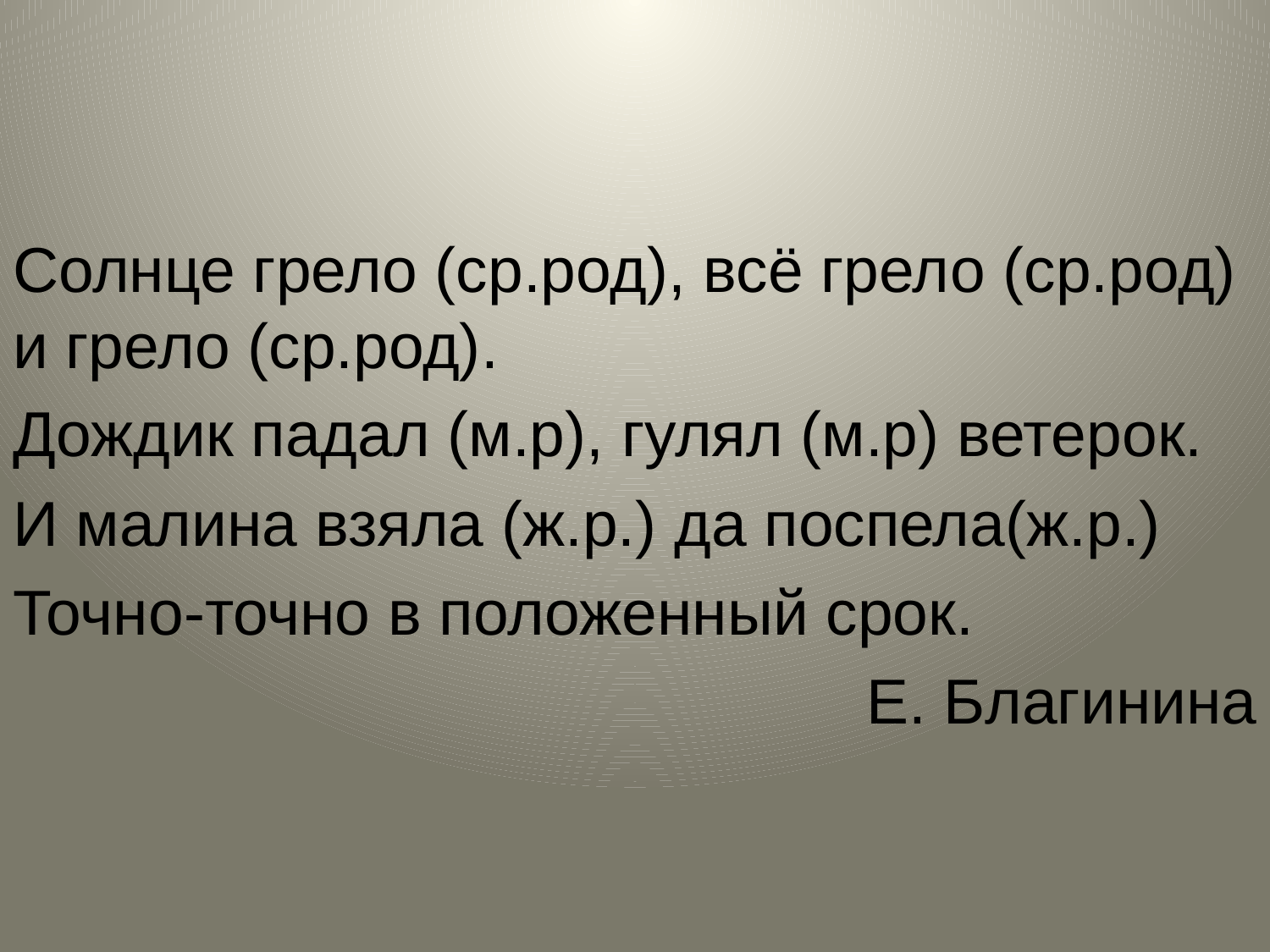

#
Солнце грело (ср.род), всё грело (ср.род) и грело (ср.род).
Дождик падал (м.р), гулял (м.р) ветерок.
И малина взяла (ж.р.) да поспела(ж.р.)
Точно-точно в положенный срок.
Е. Благинина